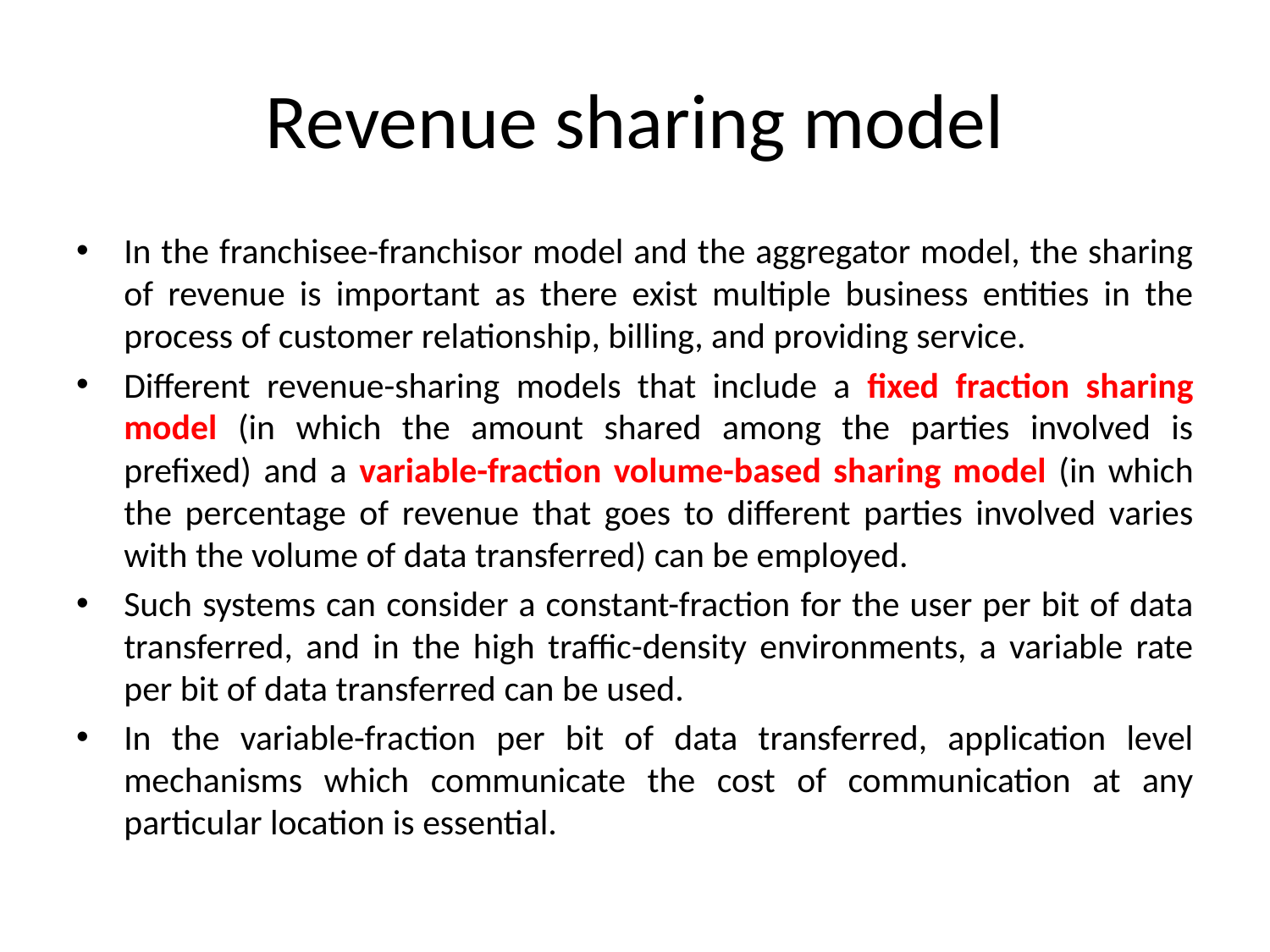

# Revenue sharing model
In the franchisee-franchisor model and the aggregator model, the sharing of revenue is important as there exist multiple business entities in the process of customer relationship, billing, and providing service.
Different revenue-sharing models that include a fixed fraction sharing model (in which the amount shared among the parties involved is prefixed) and a variable-fraction volume-based sharing model (in which the percentage of revenue that goes to different parties involved varies with the volume of data transferred) can be employed.
Such systems can consider a constant-fraction for the user per bit of data transferred, and in the high traffic-density environments, a variable rate per bit of data transferred can be used.
In the variable-fraction per bit of data transferred, application level mechanisms which communicate the cost of communication at any particular location is essential.